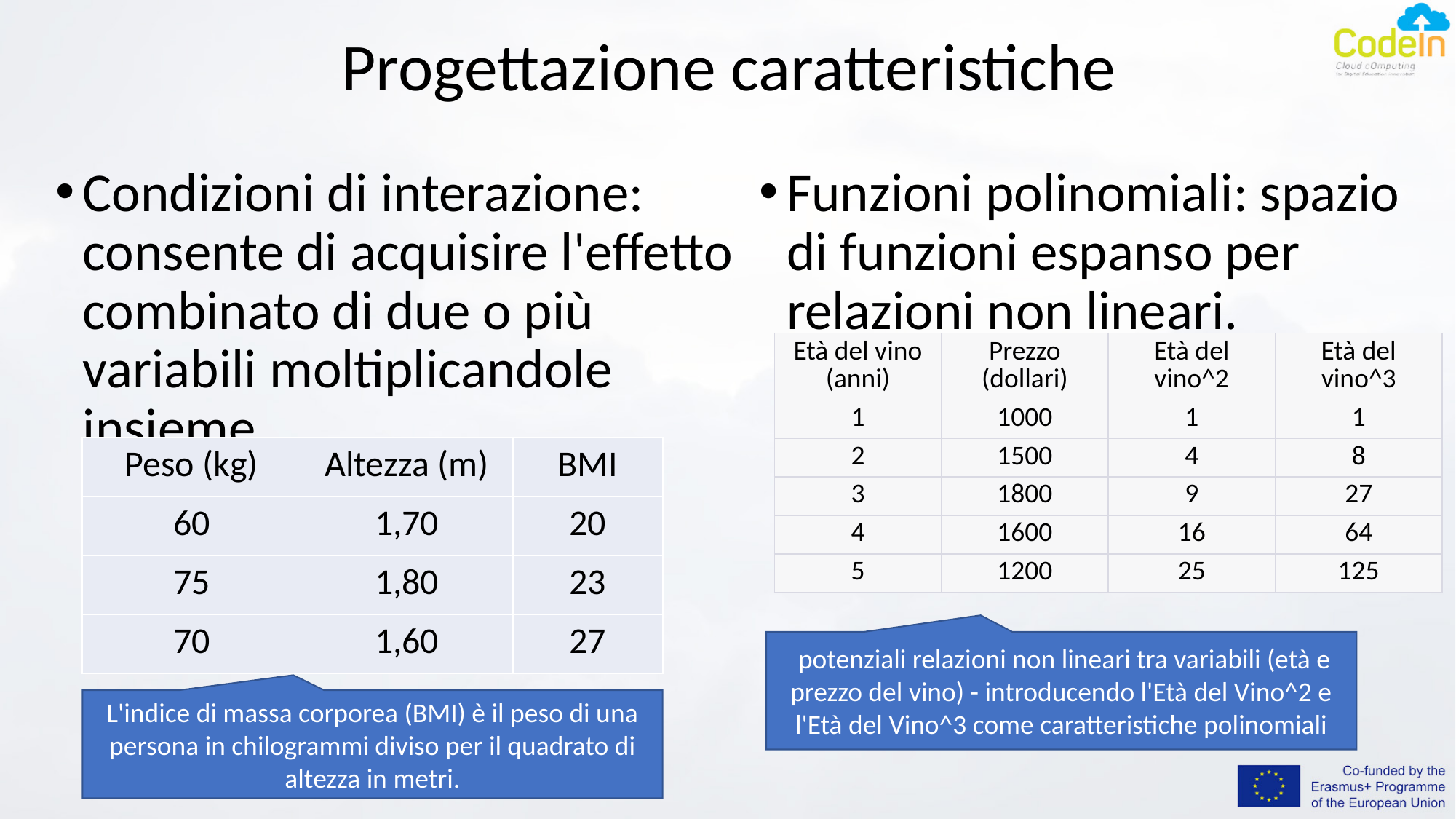

# Progettazione caratteristiche
Condizioni di interazione: consente di acquisire l'effetto combinato di due o più variabili moltiplicandole insieme.

Funzioni polinomiali: spazio di funzioni espanso per relazioni non lineari.
| Età del vino (anni) | Prezzo (dollari) | Età del vino^2 | Età del vino^3 |
| --- | --- | --- | --- |
| 1 | 1000 | 1 | 1 |
| 2 | 1500 | 4 | 8 |
| 3 | 1800 | 9 | 27 |
| 4 | 1600 | 16 | 64 |
| 5 | 1200 | 25 | 125 |
| Peso (kg) | Altezza (m) | BMI |
| --- | --- | --- |
| 60 | 1,70 | 20 |
| 75 | 1,80 | 23 |
| 70 | 1,60 | 27 |
 potenziali relazioni non lineari tra variabili (età e prezzo del vino) - introducendo l'Età del Vino^2 e l'Età del Vino^3 come caratteristiche polinomiali
L'indice di massa corporea (BMI) è il peso di una persona in chilogrammi diviso per il quadrato di altezza in metri.